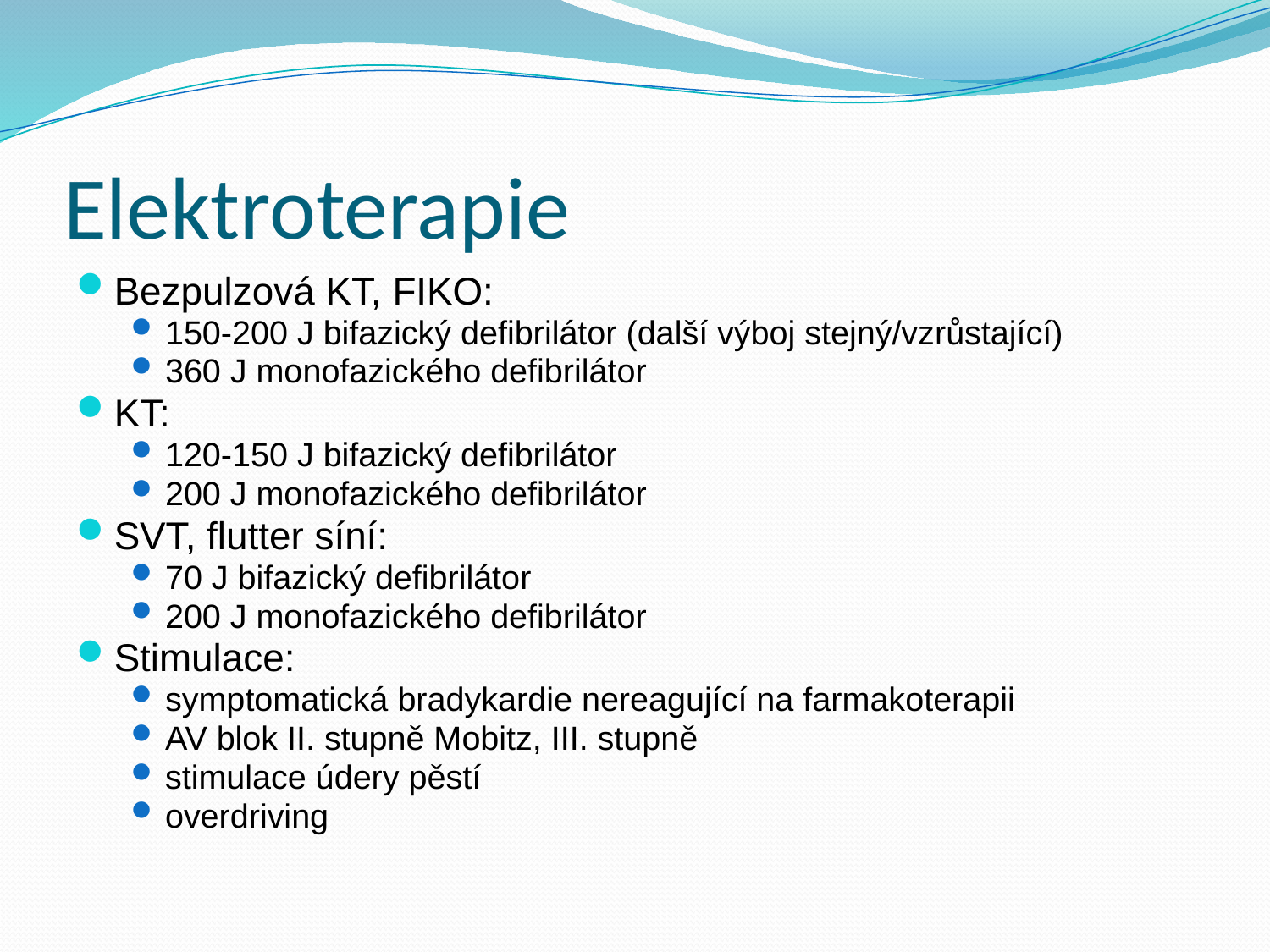

# Elektroterapie
Bezpulzová KT, FIKO:
150-200 J bifazický defibrilátor (další výboj stejný/vzrůstající)
360 J monofazického defibrilátor
KT:
120-150 J bifazický defibrilátor
200 J monofazického defibrilátor
SVT, flutter síní:
70 J bifazický defibrilátor
200 J monofazického defibrilátor
Stimulace:
symptomatická bradykardie nereagující na farmakoterapii
AV blok II. stupně Mobitz, III. stupně
stimulace údery pěstí
overdriving